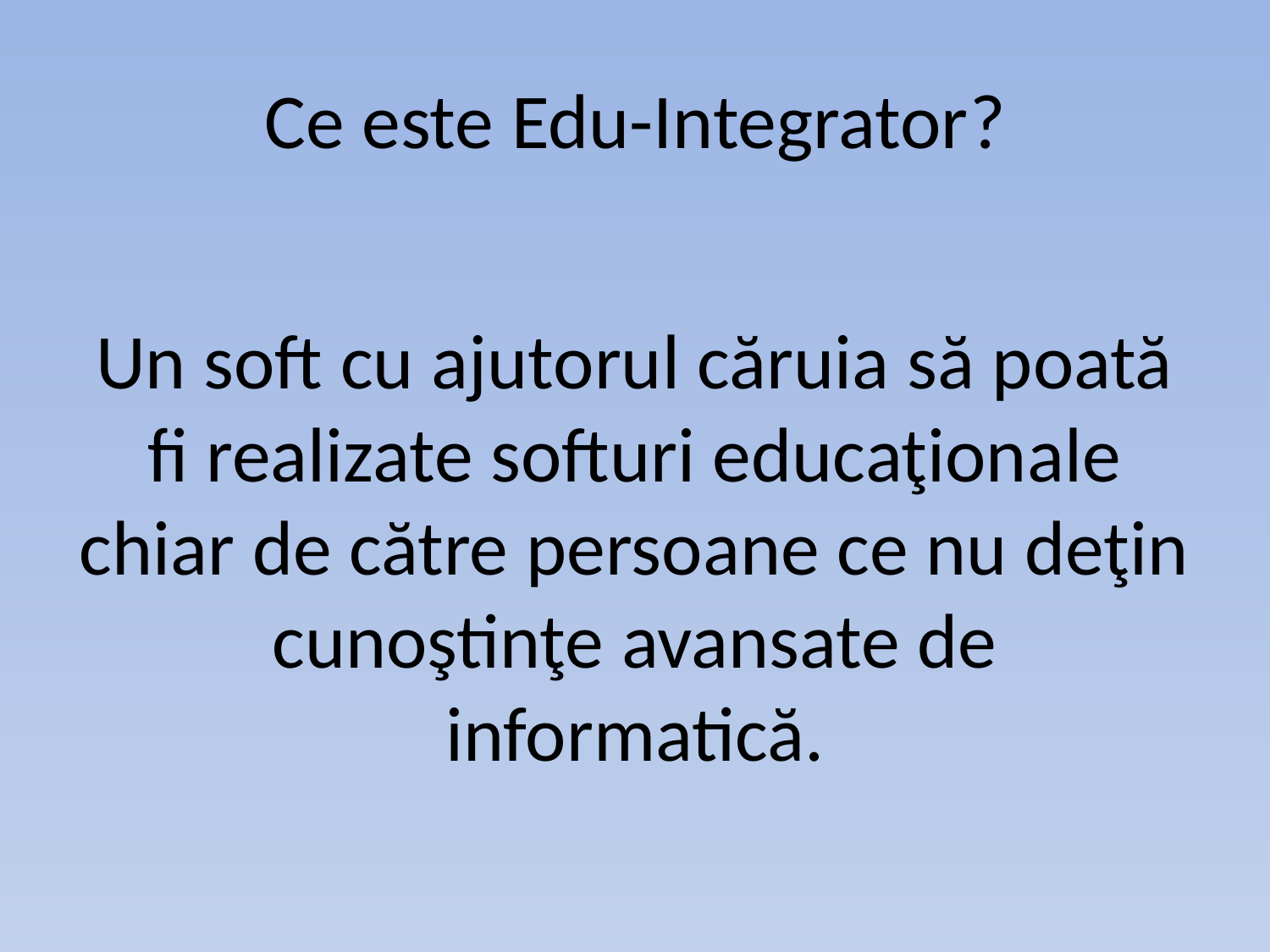

# Ce este Edu-Integrator?

Un soft cu ajutorul căruia să poată fi realizate softuri educaţionale chiar de către persoane ce nu deţin cunoştinţe avansate de informatică.